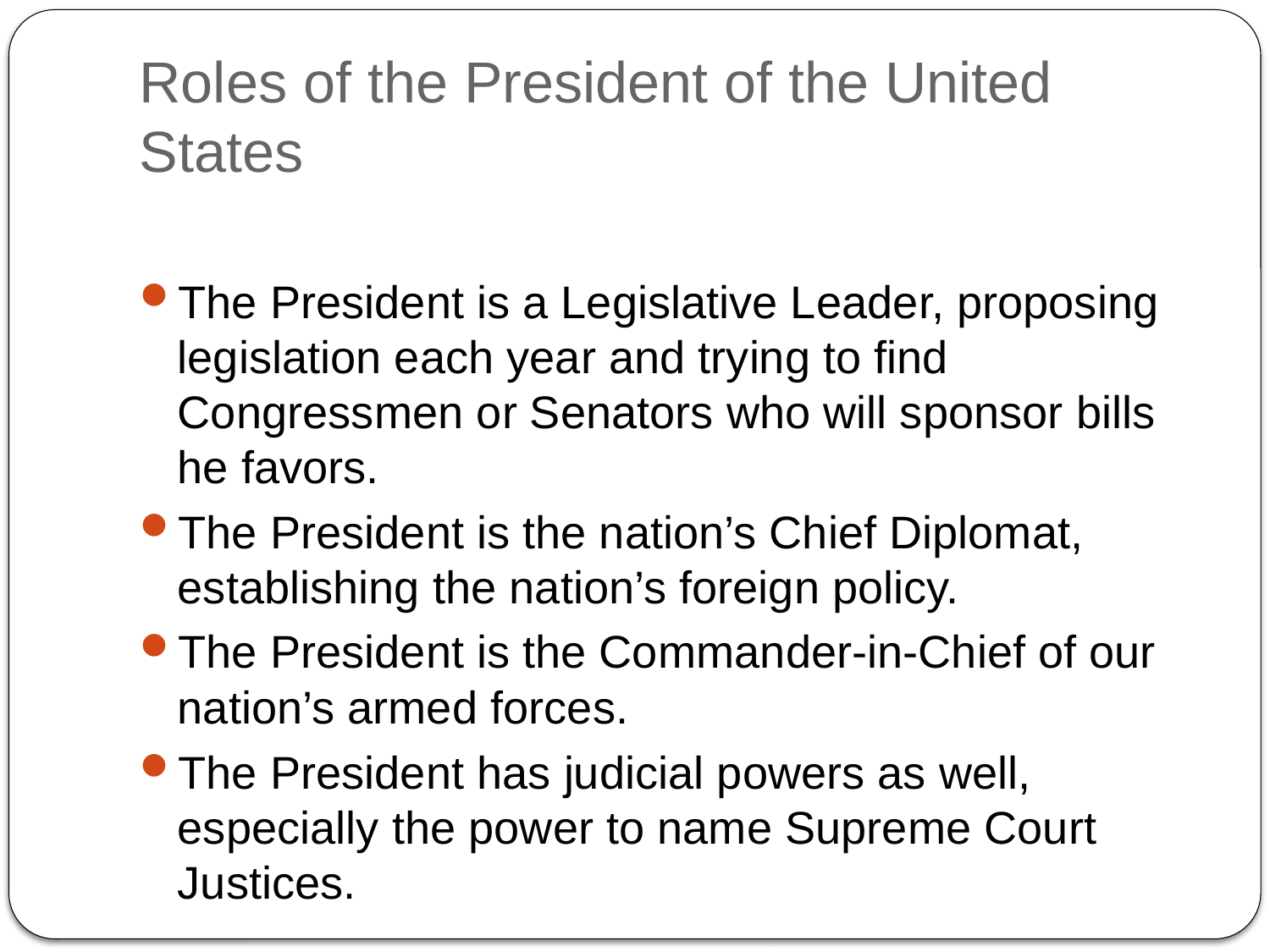

# Roles of the President of the United States

The President is a Legislative Leader, proposing legislation each year and trying to find Congressmen or Senators who will sponsor bills he favors.
The President is the nation’s Chief Diplomat, establishing the nation’s foreign policy.
The President is the Commander-in-Chief of our nation’s armed forces.
The President has judicial powers as well, especially the power to name Supreme Court Justices.